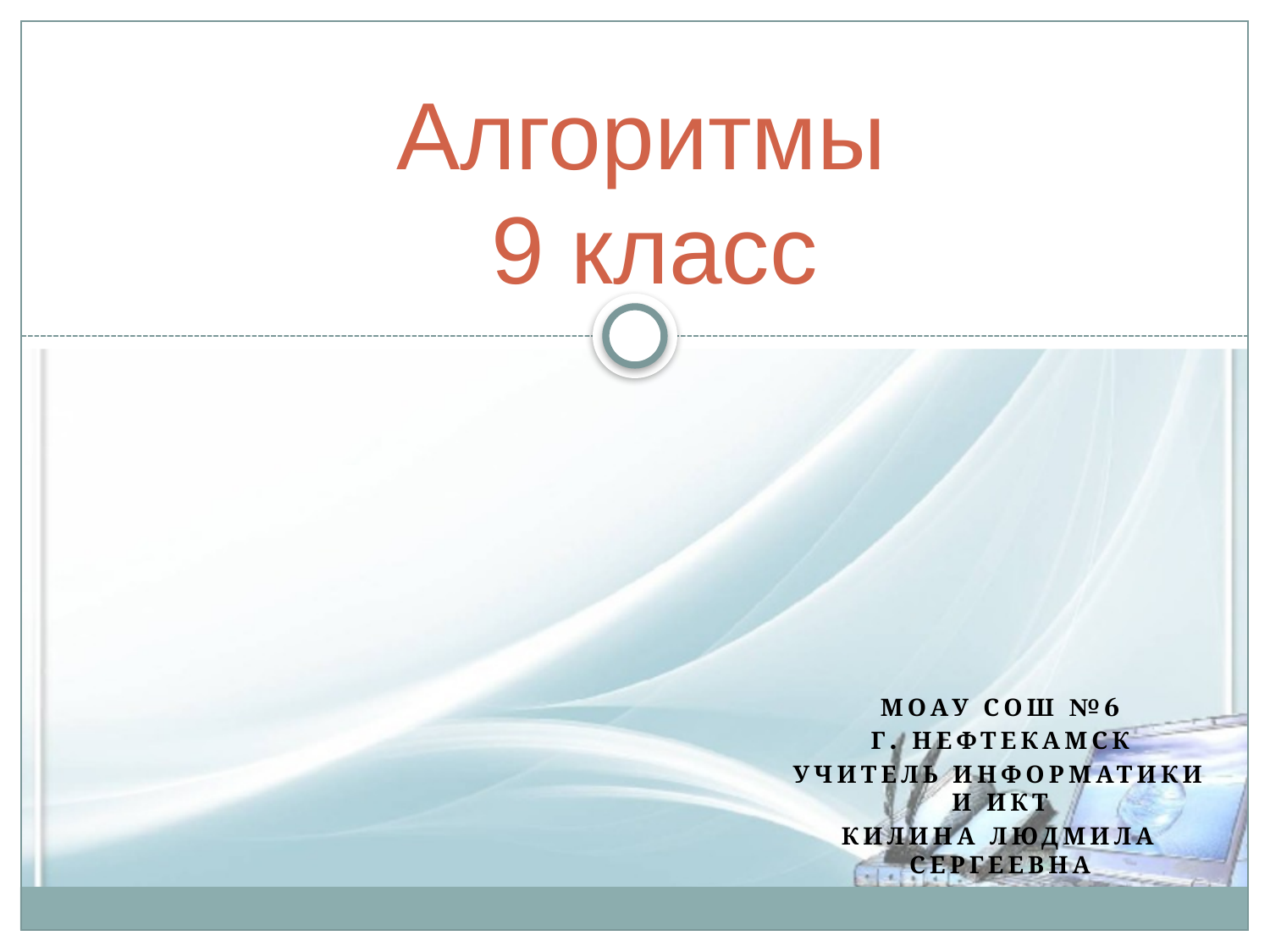

# Алгоритмы 9 класс
МОАУ СОШ №6
Г. НЕФТЕКАМСК
УЧИТЕЛЬ ИНФОРМАТИКИ И ИКТ
КИЛИНА ЛЮДМИЛА СЕРГЕЕВНА